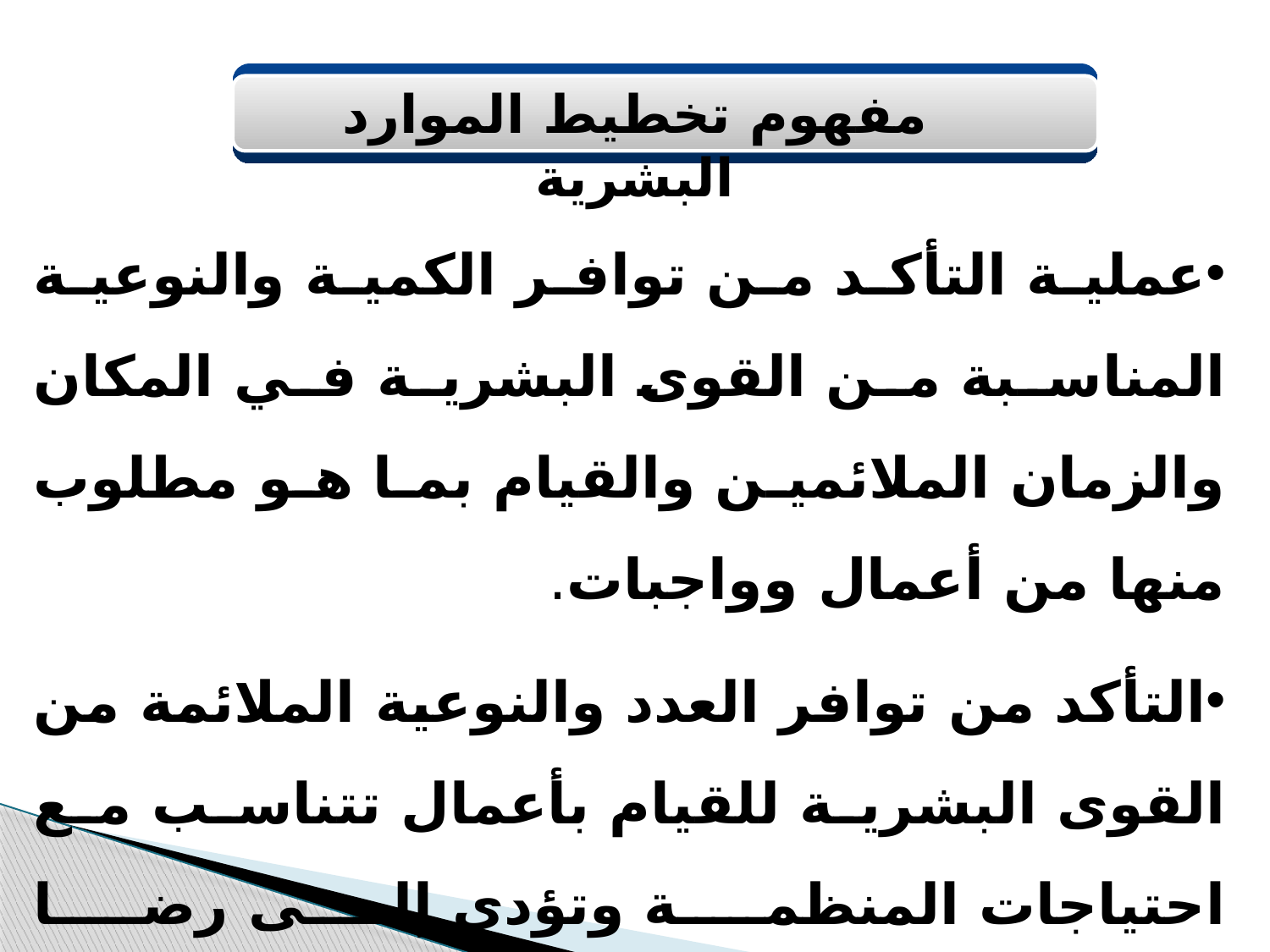

مفهوم تخطيط الموارد البشرية
عملية التأكد من توافر الكمية والنوعية المناسبة من القوى البشرية في المكان والزمان الملائمين والقيام بما هو مطلوب منها من أعمال وواجبات.
التأكد من توافر العدد والنوعية الملائمة من القوى البشرية للقيام بأعمال تتناسب مع احتياجات المنظمة وتؤدي إلى رضا العاملين.
 تحديد أعداد ونوعيات العمالة المطلوبة خلال فترة الخطة.